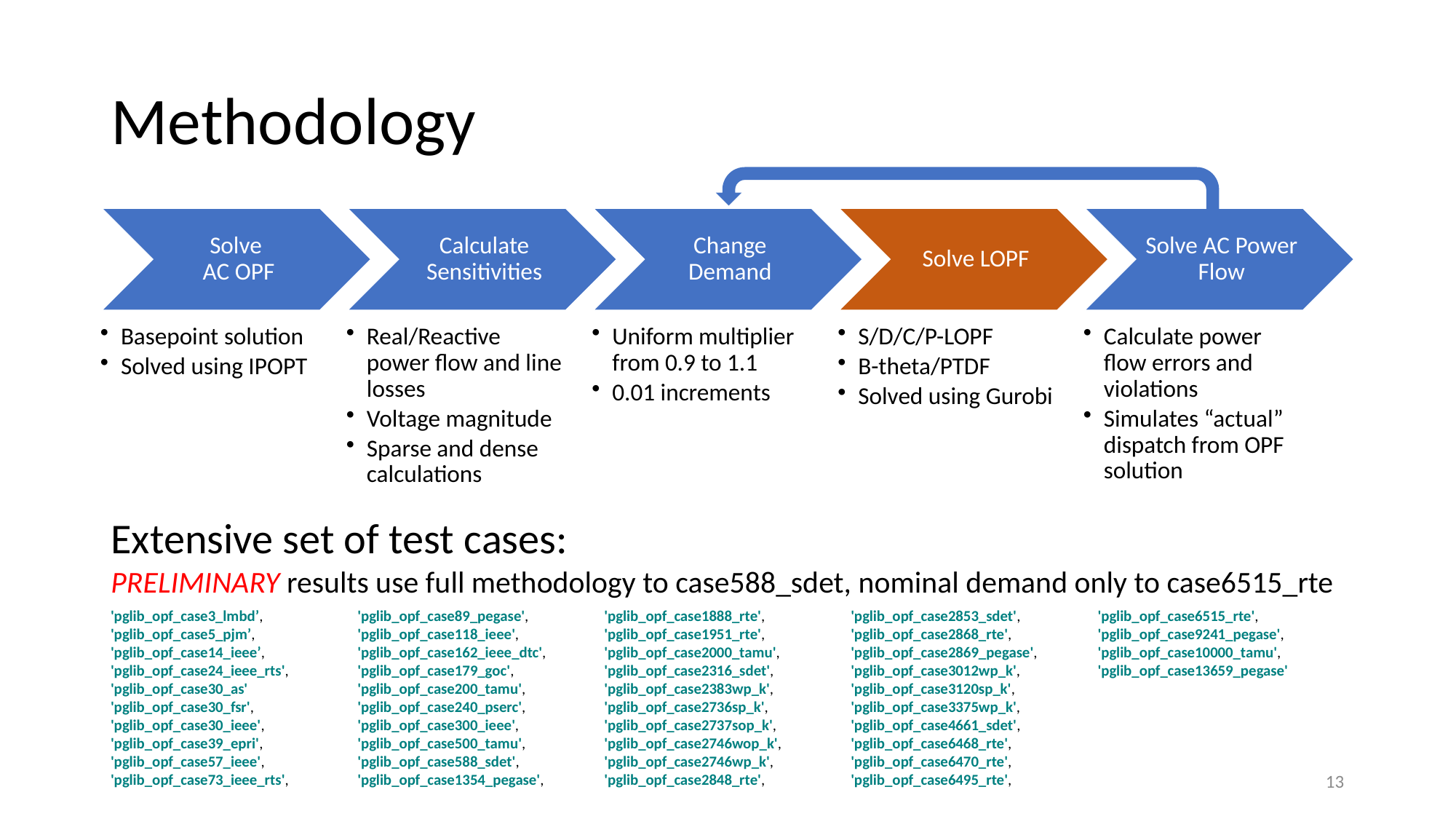

# Methodology

Solve
AC OPF
Basepoint solution
Solved using IPOPT
Calculate Sensitivities
Real/Reactive power flow and line losses
Voltage magnitude
Sparse and dense calculations
Change Demand
Uniform multiplier from 0.9 to 1.1
0.01 increments
Solve LOPF
S/D/C/P-LOPF
B-theta/PTDF
Solved using Gurobi
Solve AC Power Flow
Calculate power flow errors and violations
Simulates “actual” dispatch from OPF solution
Extensive set of test cases:
PRELIMINARY results use full methodology to case588_sdet, nominal demand only to case6515_rte

'pglib_opf_case3_lmbd’,
'pglib_opf_case5_pjm’,
'pglib_opf_case14_ieee’,
'pglib_opf_case24_ieee_rts',
'pglib_opf_case30_as'
'pglib_opf_case30_fsr',
'pglib_opf_case30_ieee',
'pglib_opf_case39_epri',
'pglib_opf_case57_ieee',
'pglib_opf_case73_ieee_rts',
'pglib_opf_case89_pegase',
'pglib_opf_case118_ieee',
'pglib_opf_case162_ieee_dtc',
'pglib_opf_case179_goc',
'pglib_opf_case200_tamu',
'pglib_opf_case240_pserc',
'pglib_opf_case300_ieee',
'pglib_opf_case500_tamu',
'pglib_opf_case588_sdet',
'pglib_opf_case1354_pegase',
'pglib_opf_case1888_rte',
'pglib_opf_case1951_rte',
'pglib_opf_case2000_tamu',
'pglib_opf_case2316_sdet',
'pglib_opf_case2383wp_k',
'pglib_opf_case2736sp_k',
'pglib_opf_case2737sop_k',
'pglib_opf_case2746wop_k',
'pglib_opf_case2746wp_k',
'pglib_opf_case2848_rte',
'pglib_opf_case2853_sdet',
'pglib_opf_case2868_rte',
'pglib_opf_case2869_pegase',
'pglib_opf_case3012wp_k',
'pglib_opf_case3120sp_k',
'pglib_opf_case3375wp_k',
'pglib_opf_case4661_sdet',
'pglib_opf_case6468_rte',
'pglib_opf_case6470_rte',
'pglib_opf_case6495_rte',
'pglib_opf_case6515_rte',
'pglib_opf_case9241_pegase',
'pglib_opf_case10000_tamu',
'pglib_opf_case13659_pegase'
13